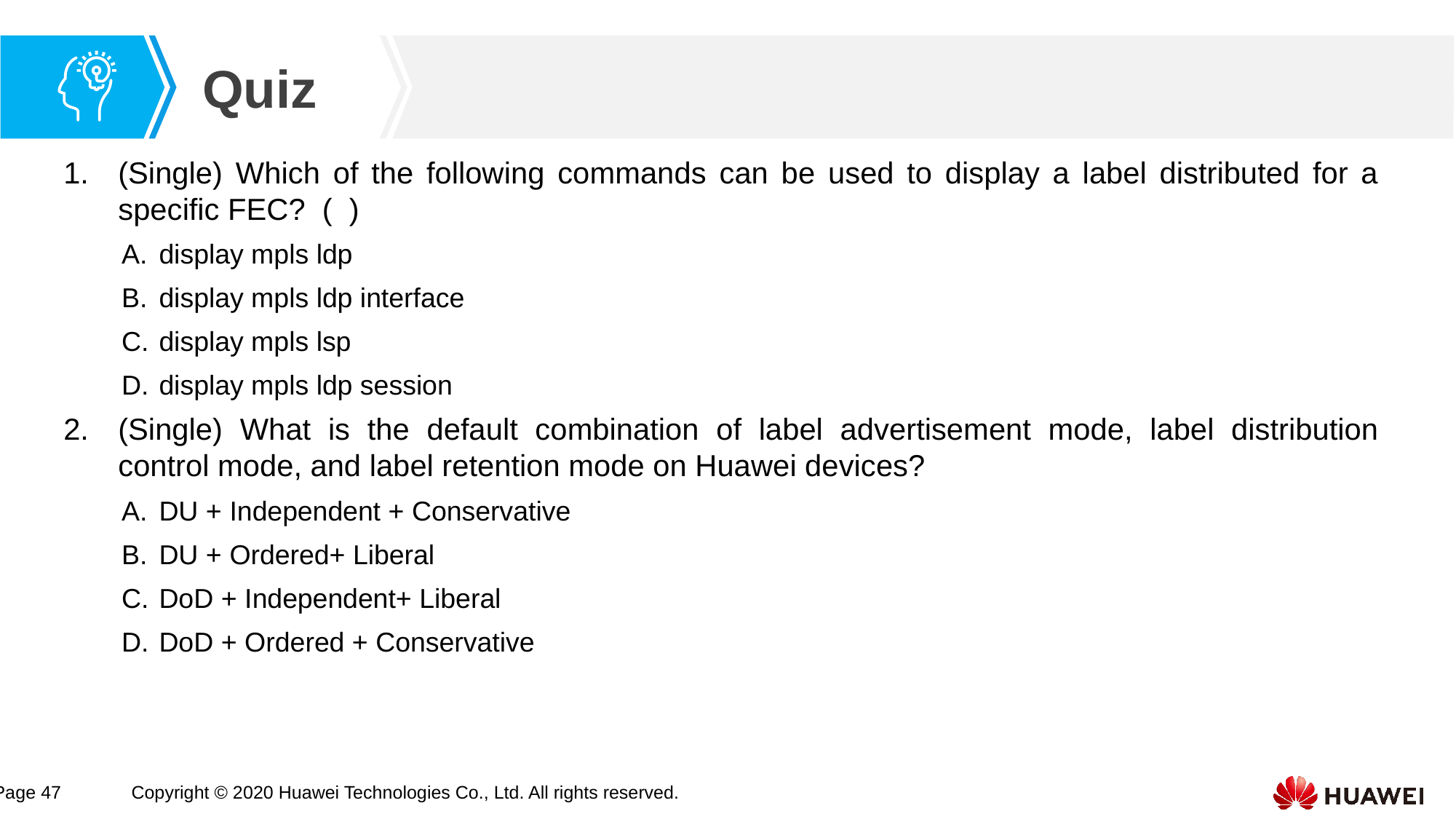

(Single) Which of the following commands can be used to display a label distributed for a specific FEC?  (  )
display mpls ldp
display mpls ldp interface
display mpls lsp
display mpls ldp session
(Single) What is the default combination of label advertisement mode, label distribution control mode, and label retention mode on Huawei devices?
DU + Independent + Conservative
DU + Ordered+ Liberal
DoD + Independent+ Liberal
DoD + Ordered + Conservative